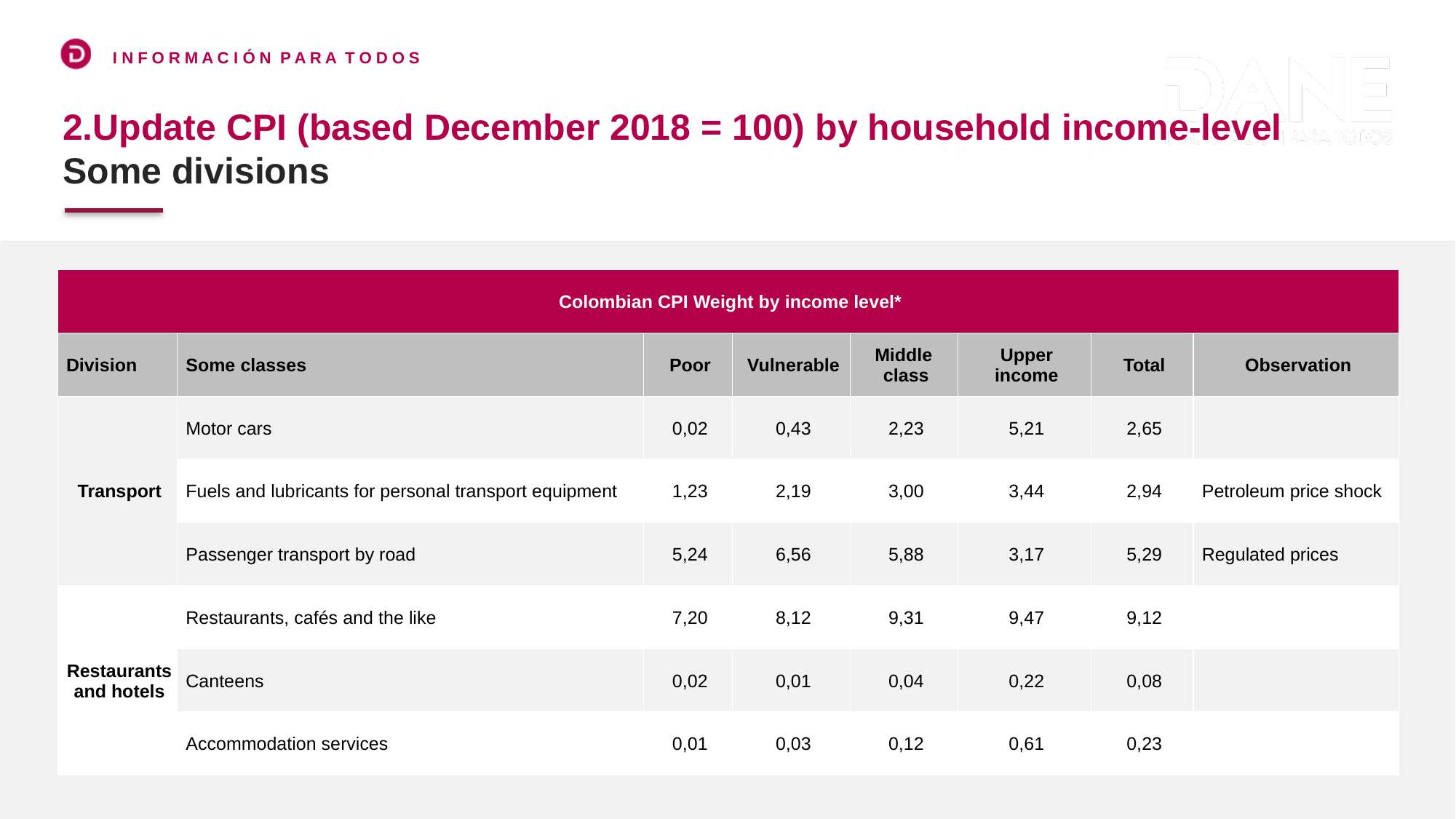

2.Update CPI (based December 2018 = 100) by household income-level
Some divisions

| Colombian CPI Weight by income level\* |  |  |  |  |  |  |  |
| --- | --- | --- | --- | --- | --- | --- | --- |
| Division | Some classes | Poor | Vulnerable | Middle class | Upper income | Total | Observation |
| Transport | Motor cars | 0,02 | 0,43 | 2,23 | 5,21 | 2,65 |  |
|  | Fuels and lubricants for personal transport equipment | 1,23 | 2,19 | 3,00 | 3,44 | 2,94 | Petroleum price shock |
|  | Passenger transport by road | 5,24 | 6,56 | 5,88 | 3,17 | 5,29 | Regulated prices |
| Restaurants and hotels | Restaurants, cafés and the like | 7,20 | 8,12 | 9,31 | 9,47 | 9,12 |  |
|  | Canteens | 0,02 | 0,01 | 0,04 | 0,22 | 0,08 |  |
|  | Accommodation services | 0,01 | 0,03 | 0,12 | 0,61 | 0,23 |  |